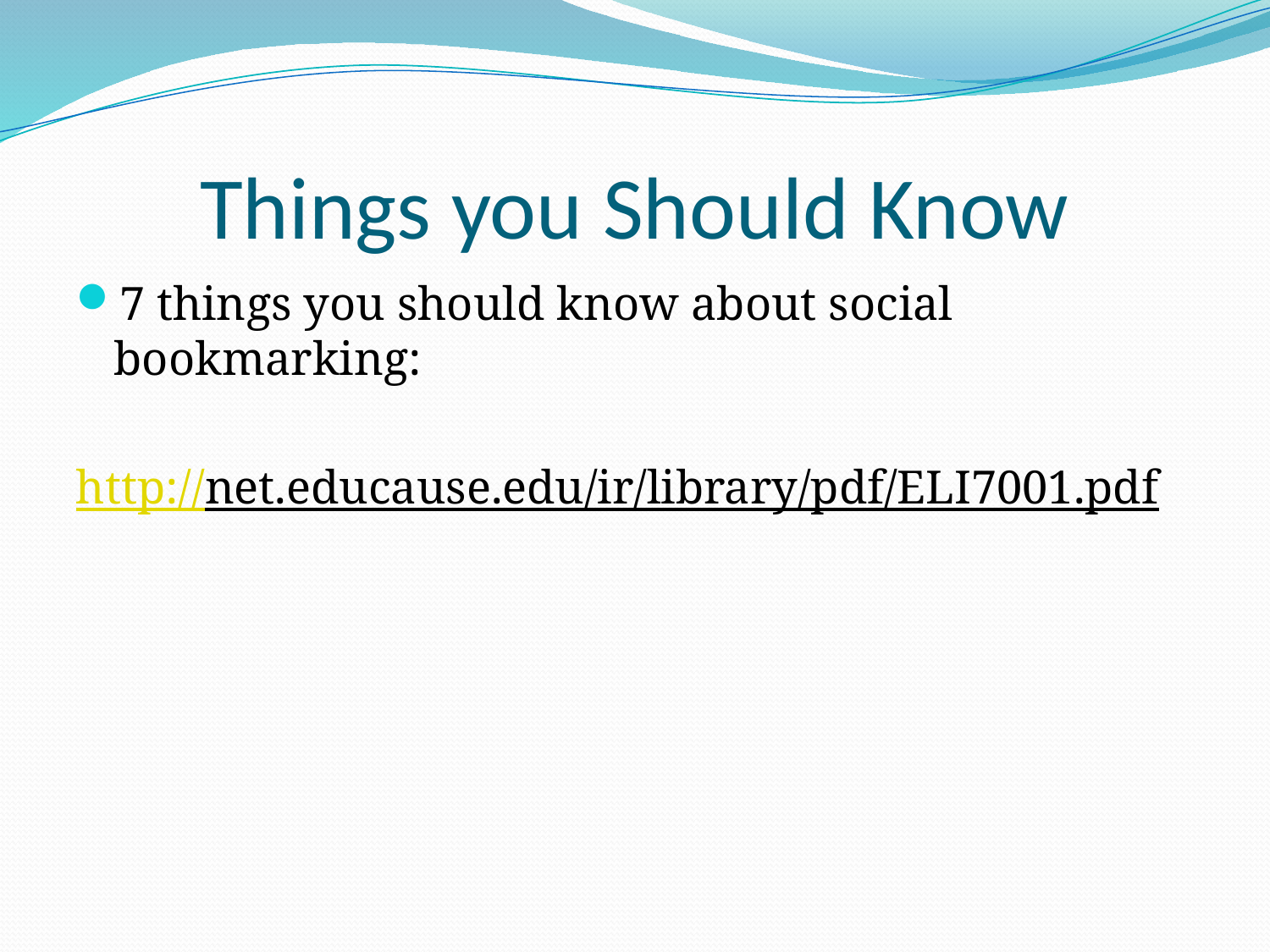

# Things you Should Know
7 things you should know about social bookmarking:

http://net.educause.edu/ir/library/pdf/ELI7001.pdf